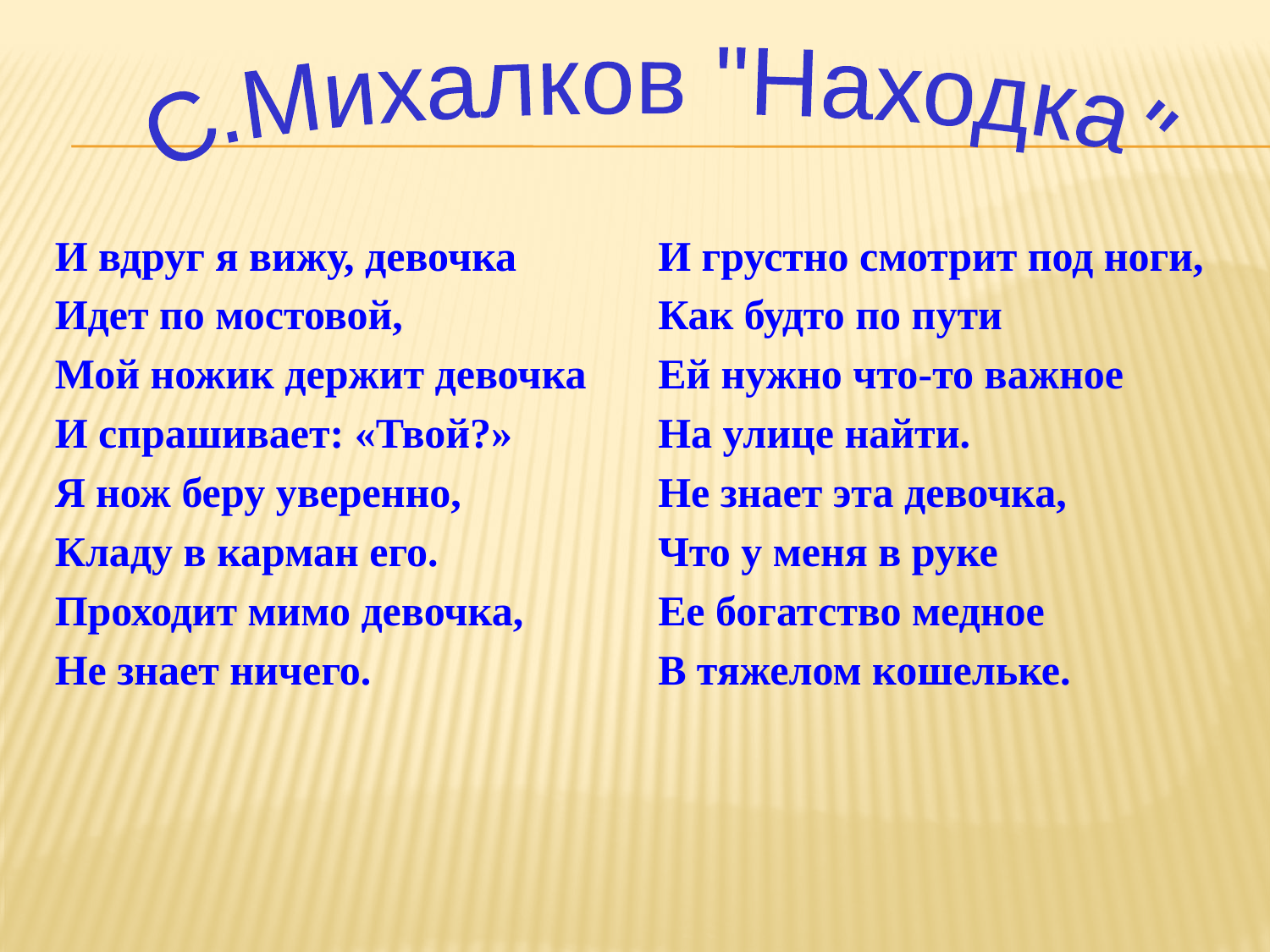

С.Михалков "Находка"
И вдруг я вижу, девочка
Идет по мостовой,
Мой ножик держит девочка
И спрашивает: «Твой?»
Я нож беру уверенно,
Кладу в карман его.
Проходит мимо девочка,
Не знает ничего.

И грустно смотрит под ноги,
Как будто по пути
Ей нужно что-то важное
На улице найти.
Не знает эта девочка,
Что у меня в руке
Ее богатство медное
В тяжелом кошельке.